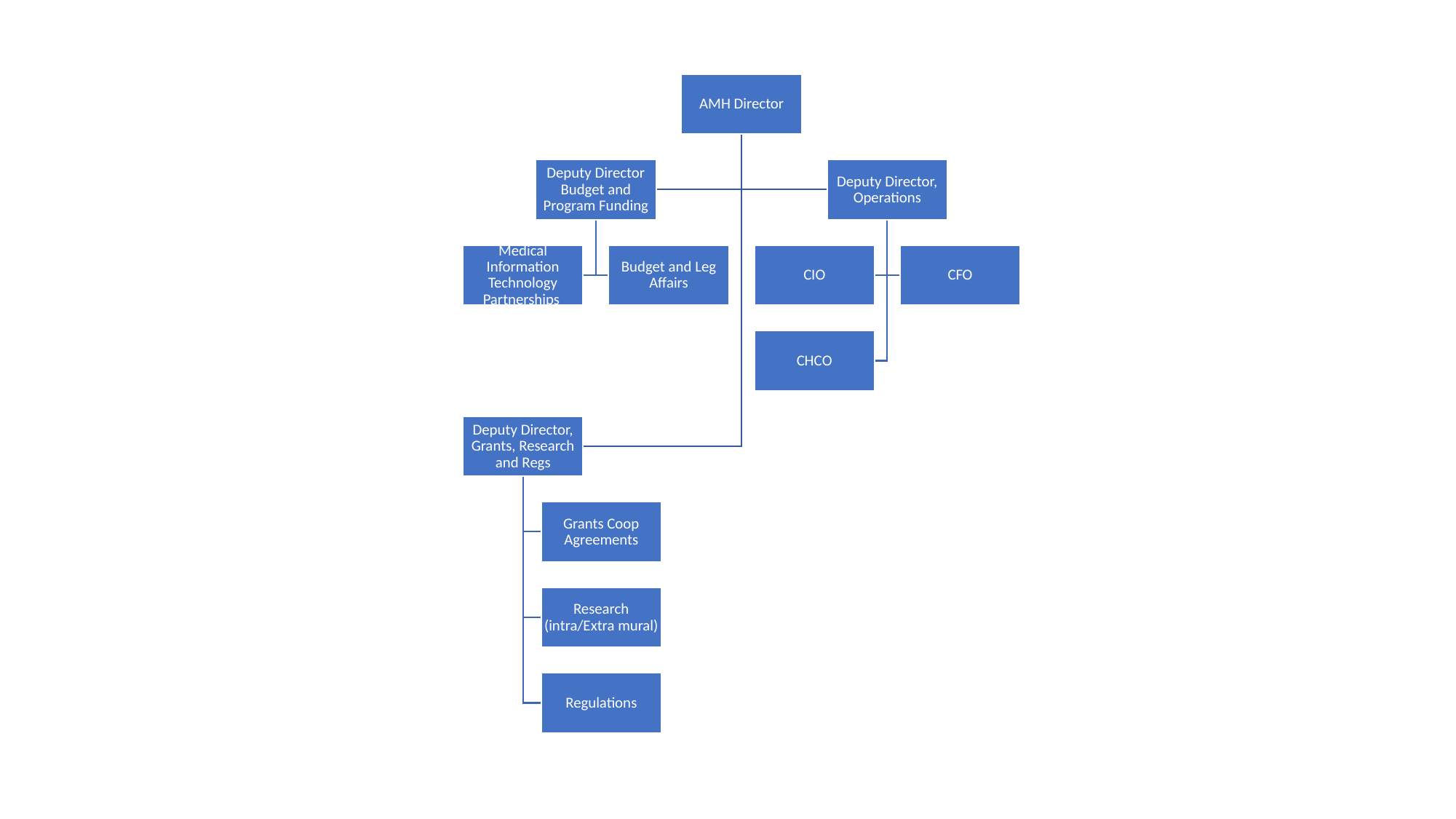

AMH Director
Deputy Director Budget and Program Funding
Medical Information Technology Partnerships
Budget and Leg Affairs
Deputy Director, Operations
CIO
CFO
CHCO
Deputy Director, Grants, Research and Regs
Grants Coop Agreements
Research (intra/Extra mural)
Regulations